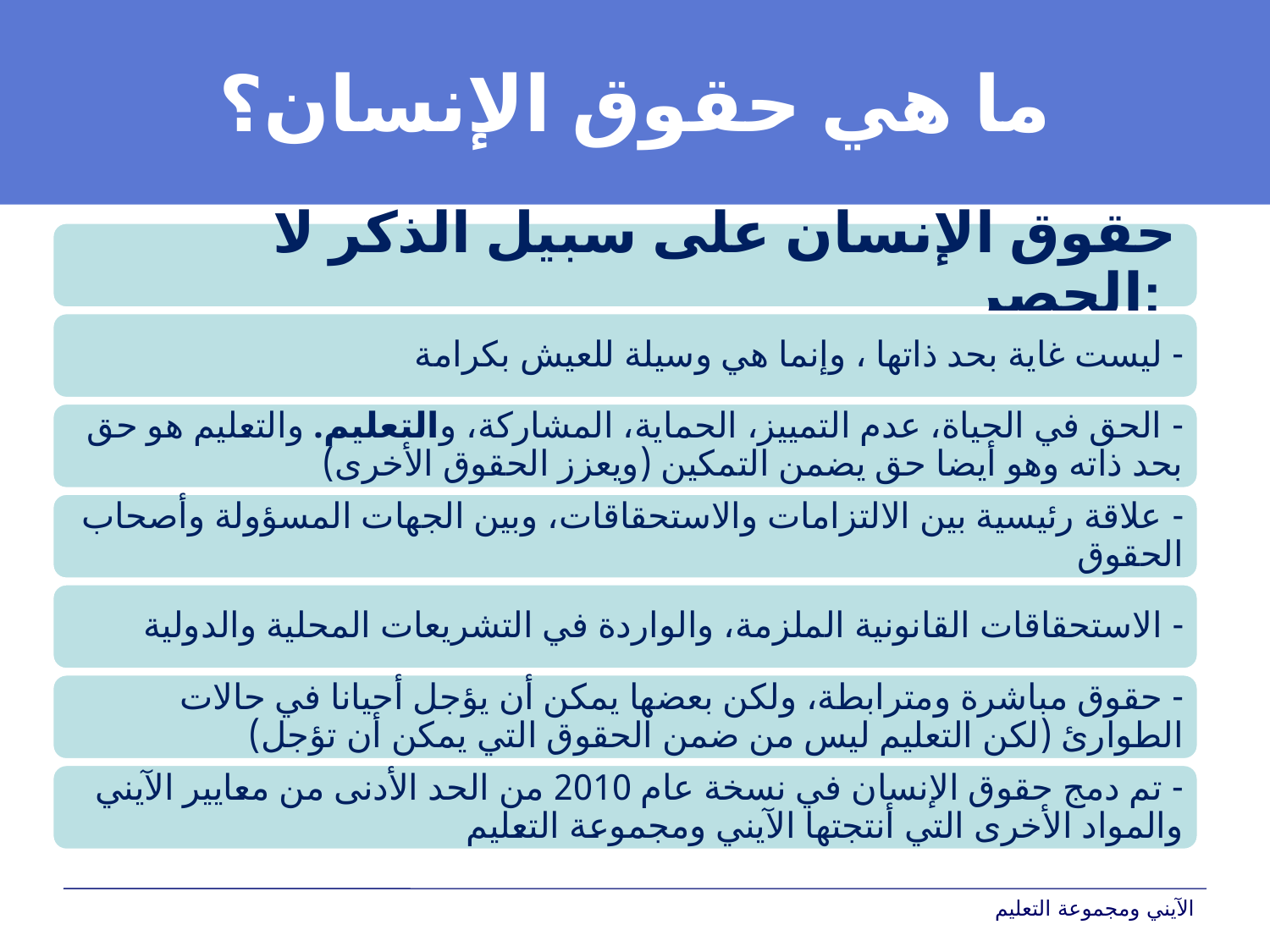

# ما هي حقوق الإنسان؟
حقوق الإنسان على سبيل الذكر لا الحصر:
- ليست غاية بحد ذاتها ، وإنما هي وسيلة للعيش بكرامة
- الحق في الحياة، عدم التمييز، الحماية، المشاركة، والتعليم. والتعليم هو حق بحد ذاته وهو أيضا حق يضمن التمكين (ويعزز الحقوق الأخرى)
- علاقة رئيسية بين الالتزامات والاستحقاقات، وبين الجهات المسؤولة وأصحاب الحقوق
- الاستحقاقات القانونية الملزمة، والواردة في التشريعات المحلية والدولية
- حقوق مباشرة ومترابطة، ولكن بعضها يمكن أن يؤجل أحيانا في حالات الطوارئ (لكن التعليم ليس من ضمن الحقوق التي يمكن أن تؤجل)
- تم دمج حقوق الإنسان في نسخة عام 2010 من الحد الأدنى من معايير الآيني والمواد الأخرى التي أنتجتها الآيني ومجموعة التعليم
الآيني ومجموعة التعليم